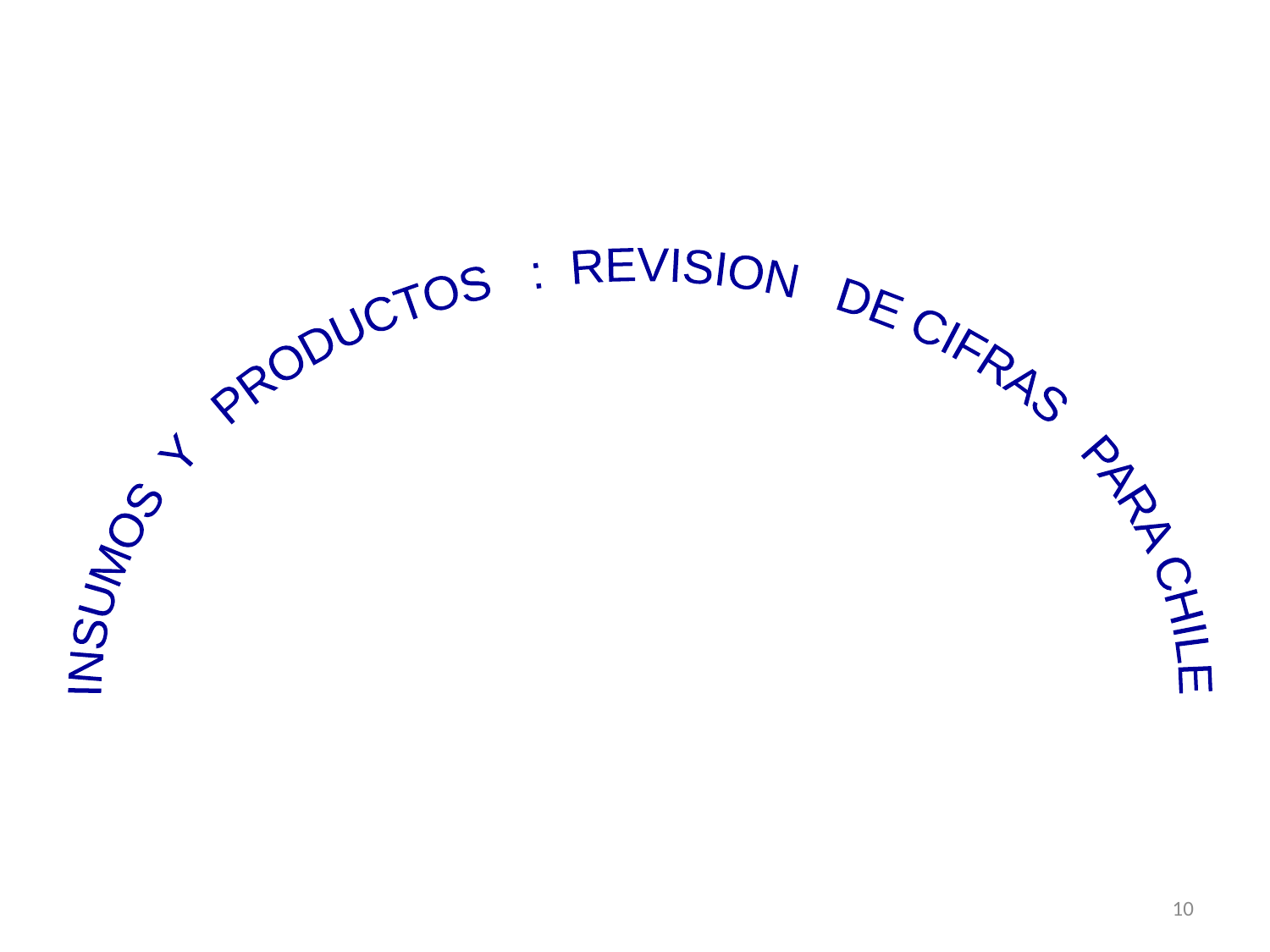

INSUMOS  Y   PRODUCTOS   :  REVISION   DE CIFRAS   PARA CHILE

10